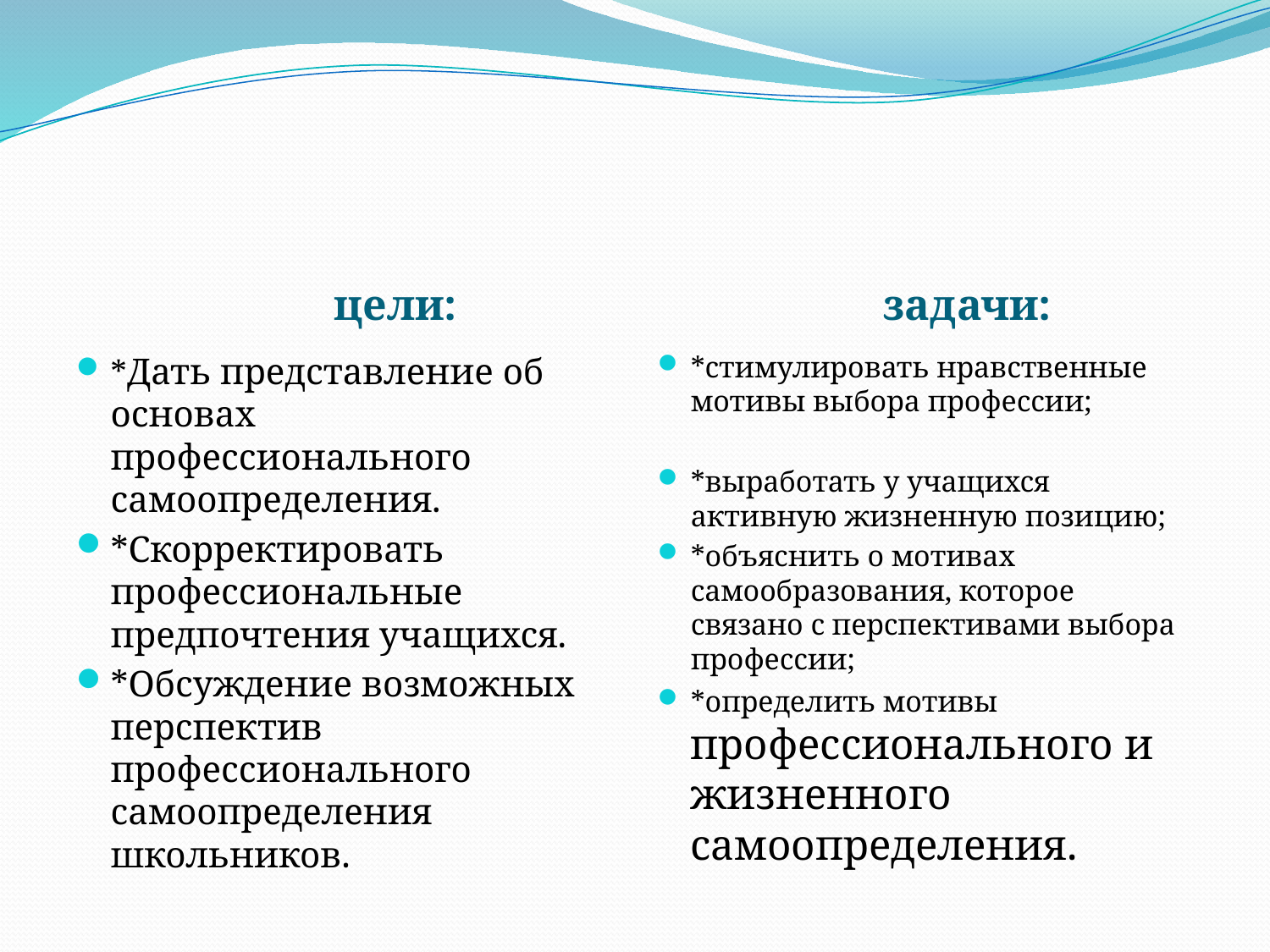

цели:
                     задачи:
*Дать представление об основах профессионального самоопределения.
*Скорректировать профессиональные предпочтения учащихся.
*Обсуждение возможных перспектив профессионального самоопределения школьников.
*стимулировать нравственные мотивы выбора профессии;

*выработать у учащихся активную жизненную позицию;
*объяснить о мотивах самообразования, которое связано с перспективами выбора профессии;
*определить мотивы профессионального и жизненного  самоопределения.